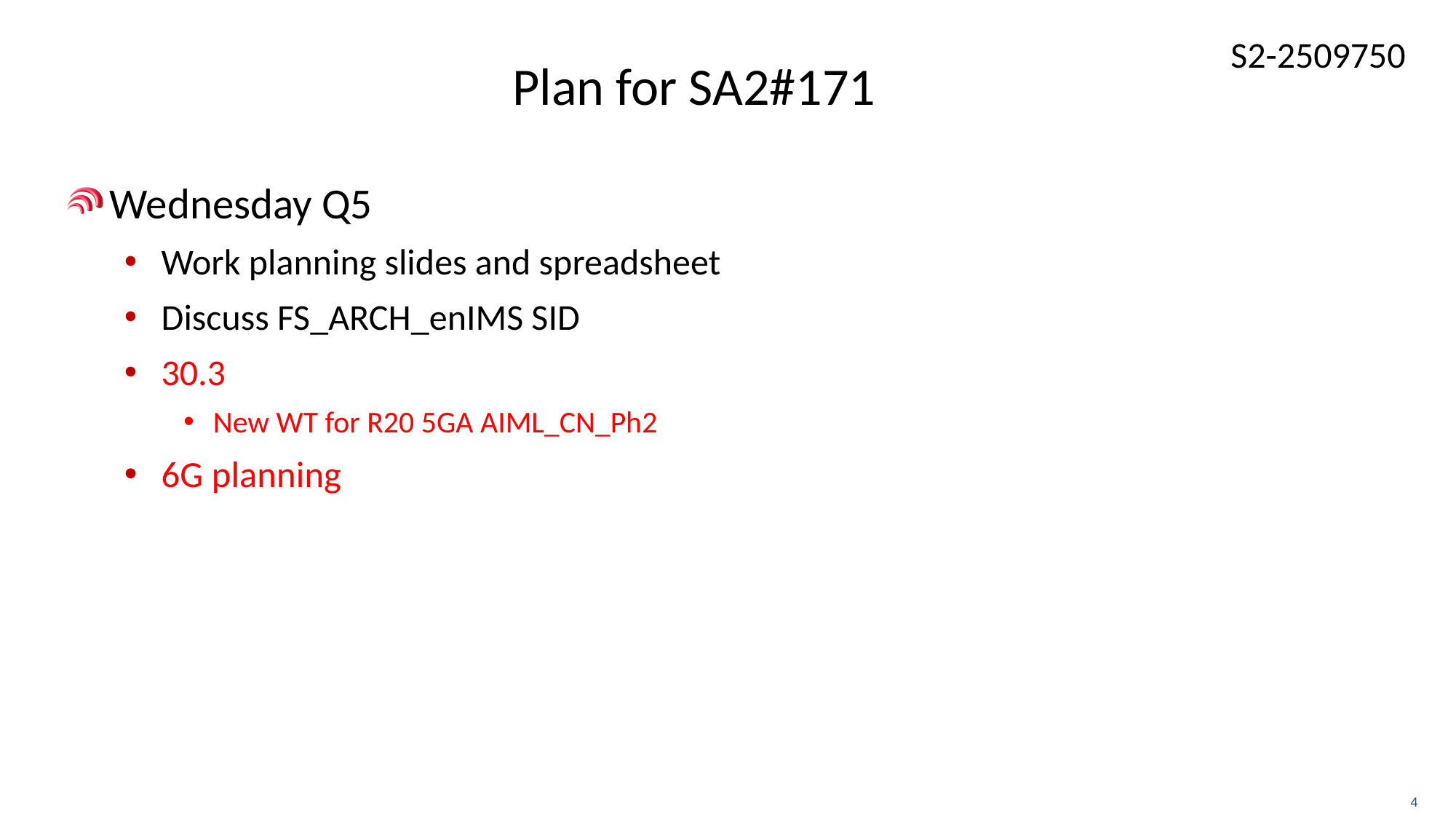

# Plan for SA2#171
Wednesday Q5
Work planning slides and spreadsheet
Discuss FS_ARCH_enIMS SID
30.3
New WT for R20 5GA AIML_CN_Ph2
6G planning